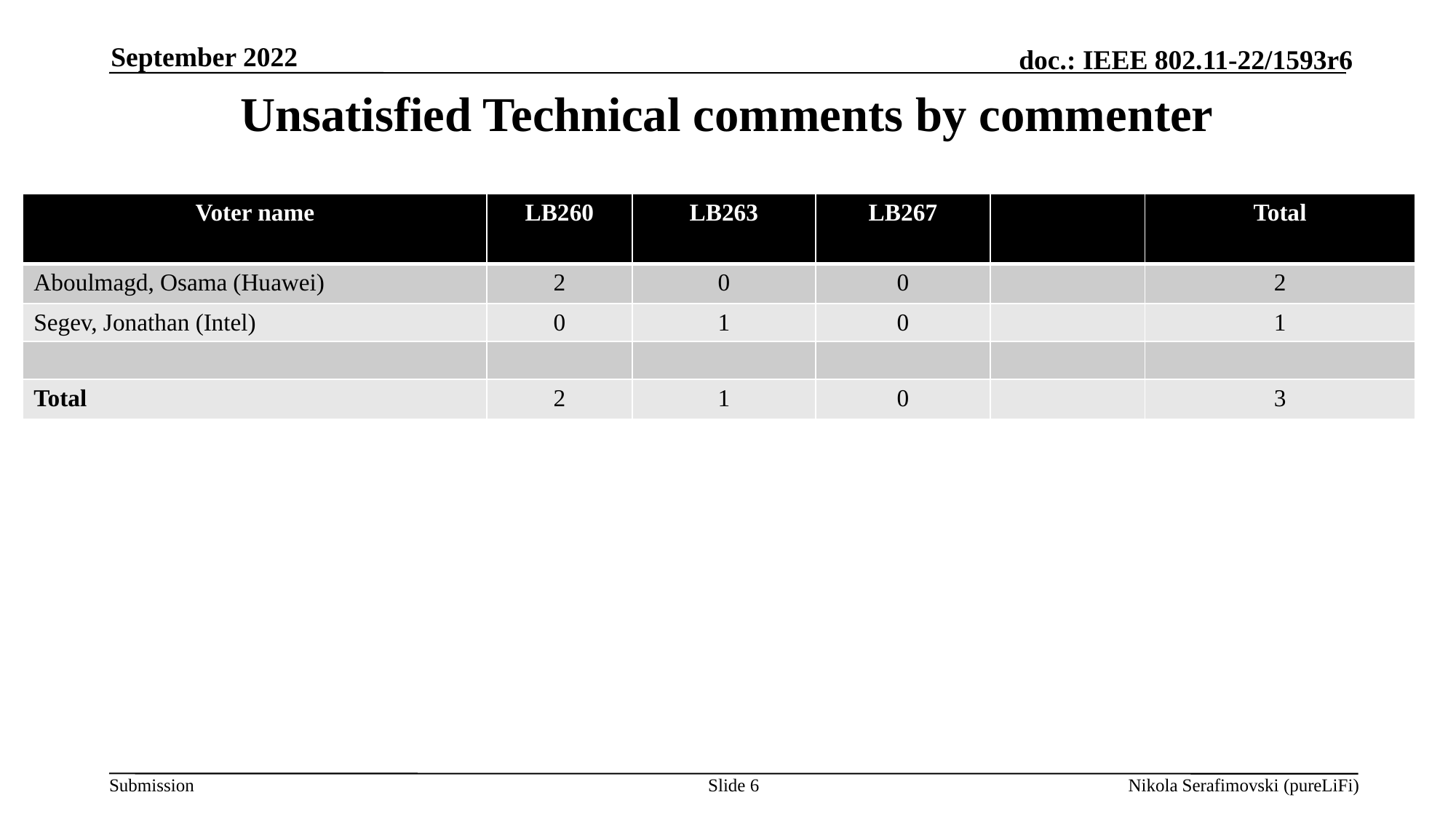

September 2022
# Unsatisfied Technical comments by commenter
| Voter name | LB260 | LB263 | LB267 |  | Total |
| --- | --- | --- | --- | --- | --- |
| Aboulmagd, Osama (Huawei) | 2 | 0 | 0 |  | 2 |
| Segev, Jonathan (Intel) | 0 | 1 | 0 |  | 1 |
|  |  |  |  |  |  |
| Total | 2 | 1 | 0 |  | 3 |
Slide 6
Nikola Serafimovski (pureLiFi)